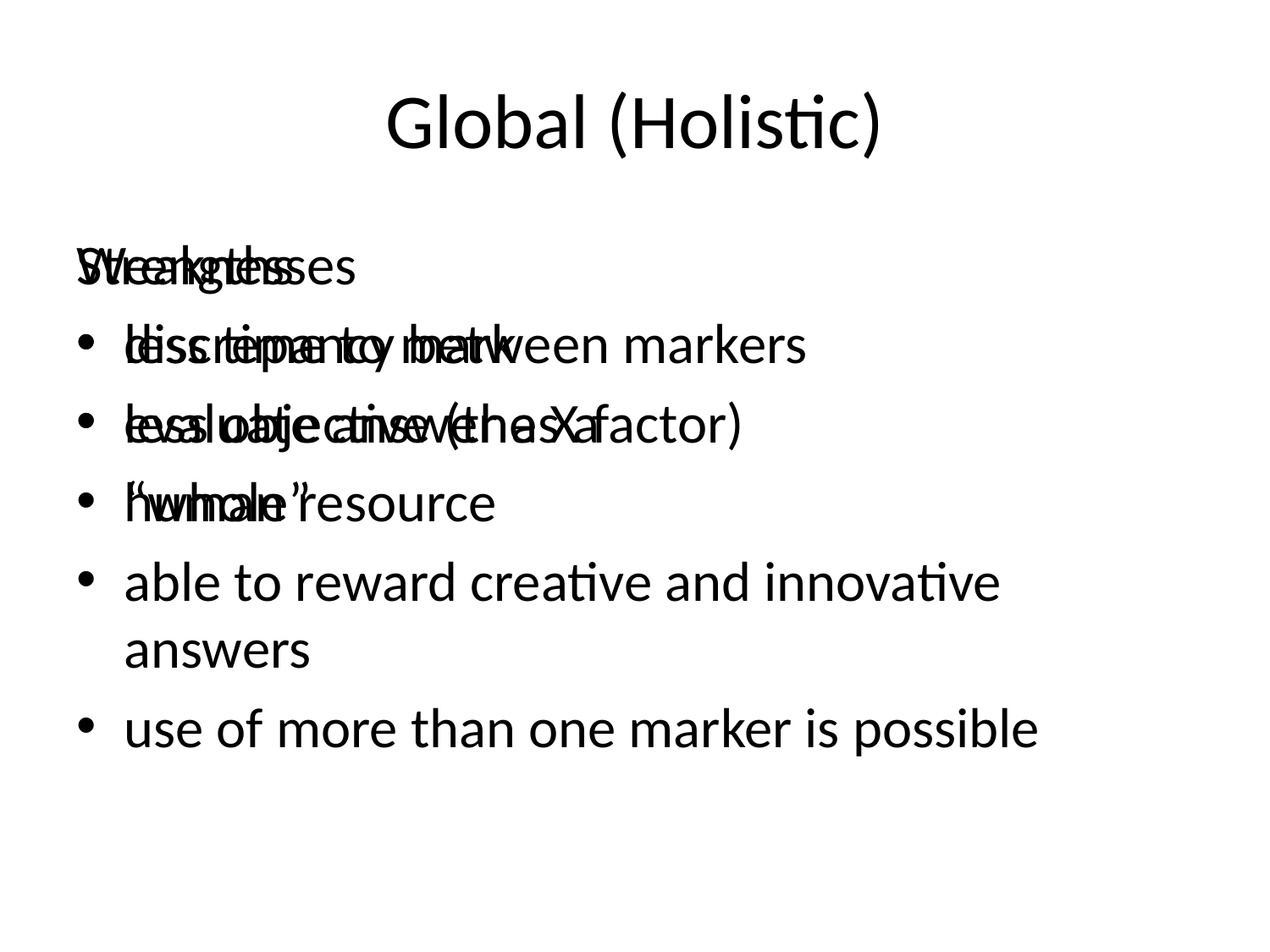

# Global (Holistic)
Strengths
less time to mark
evaluate answer as a
	“whole”
able to reward creative and innovative answers
use of more than one marker is possible
Weaknesses
discrepancy between markers
less objective (the X factor)
human resource